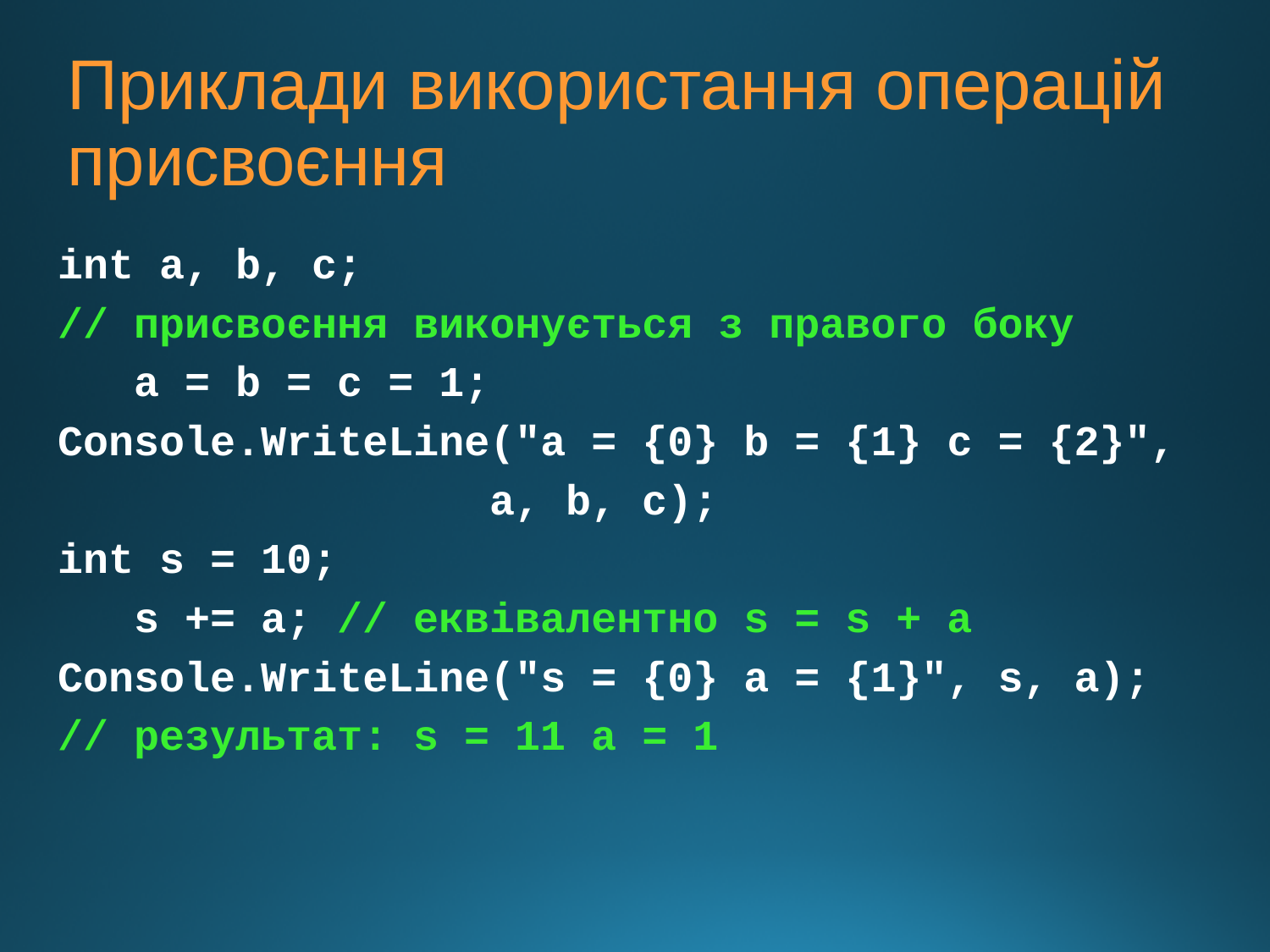

# Приклади використання операцій присвоєння
int a, b, с;
// присвоєння виконується з правого боку
   a = b = c = 1;
Console.WriteLine("a = {0} b = {1} c = {2}",
                 a, b, c);
int s = 10;
   s += a; // еквівалентно s = s + a
Console.WriteLine("s = {0} a = {1}", s, a);
// результат: s = 11 a = 1